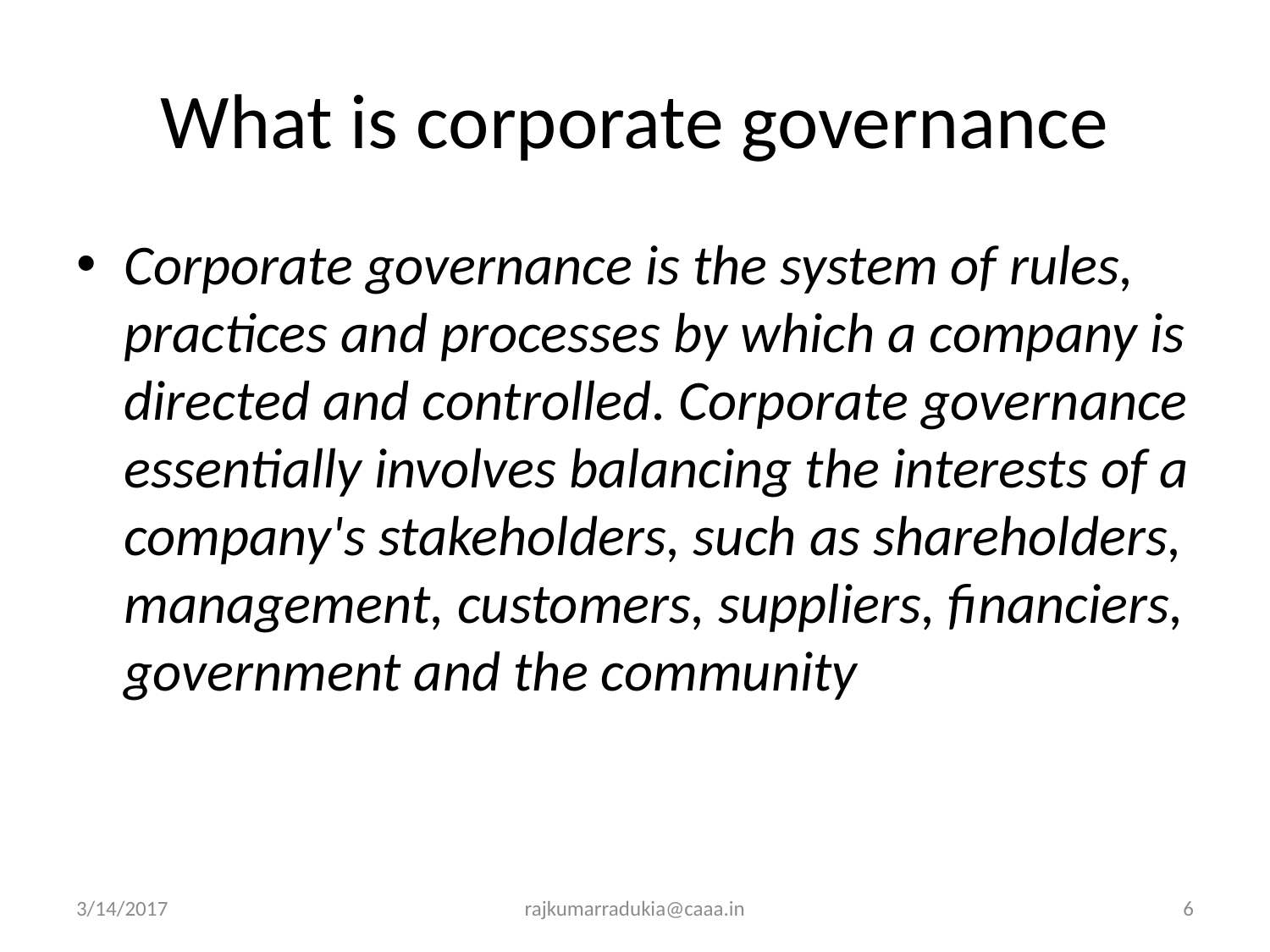

# What is corporate governance
Corporate governance is the system of rules, practices and processes by which a company is directed and controlled. Corporate governance essentially involves balancing the interests of a company's stakeholders, such as shareholders, management, customers, suppliers, financiers, government and the community

3/14/2017
rajkumarradukia@caaa.in
6